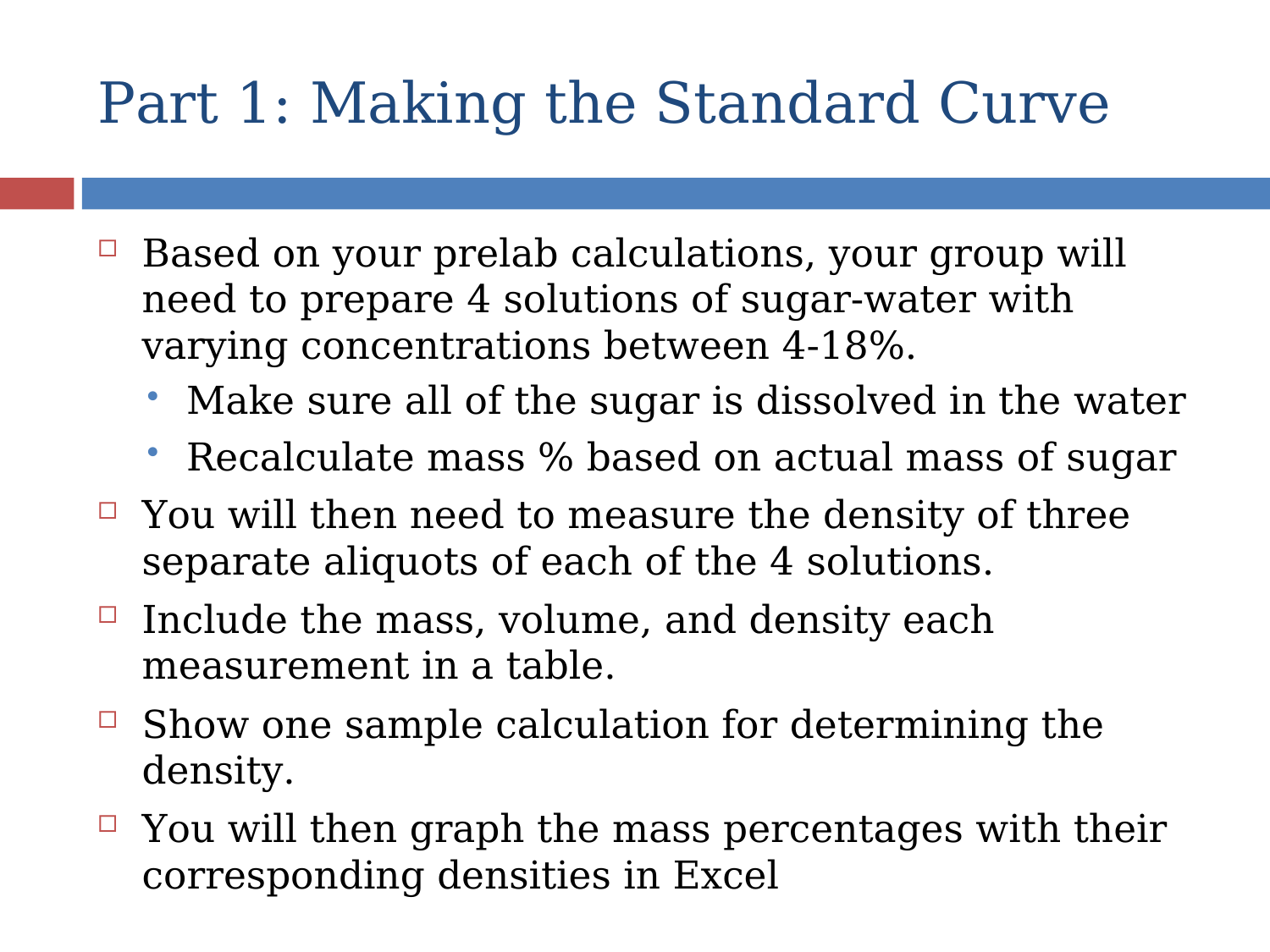

# Part 1: Making the Standard Curve
Based on your prelab calculations, your group will need to prepare 4 solutions of sugar-water with varying concentrations between 4-18%.
Make sure all of the sugar is dissolved in the water
Recalculate mass % based on actual mass of sugar
You will then need to measure the density of three separate aliquots of each of the 4 solutions.
Include the mass, volume, and density each measurement in a table.
Show one sample calculation for determining the density.
You will then graph the mass percentages with their corresponding densities in Excel